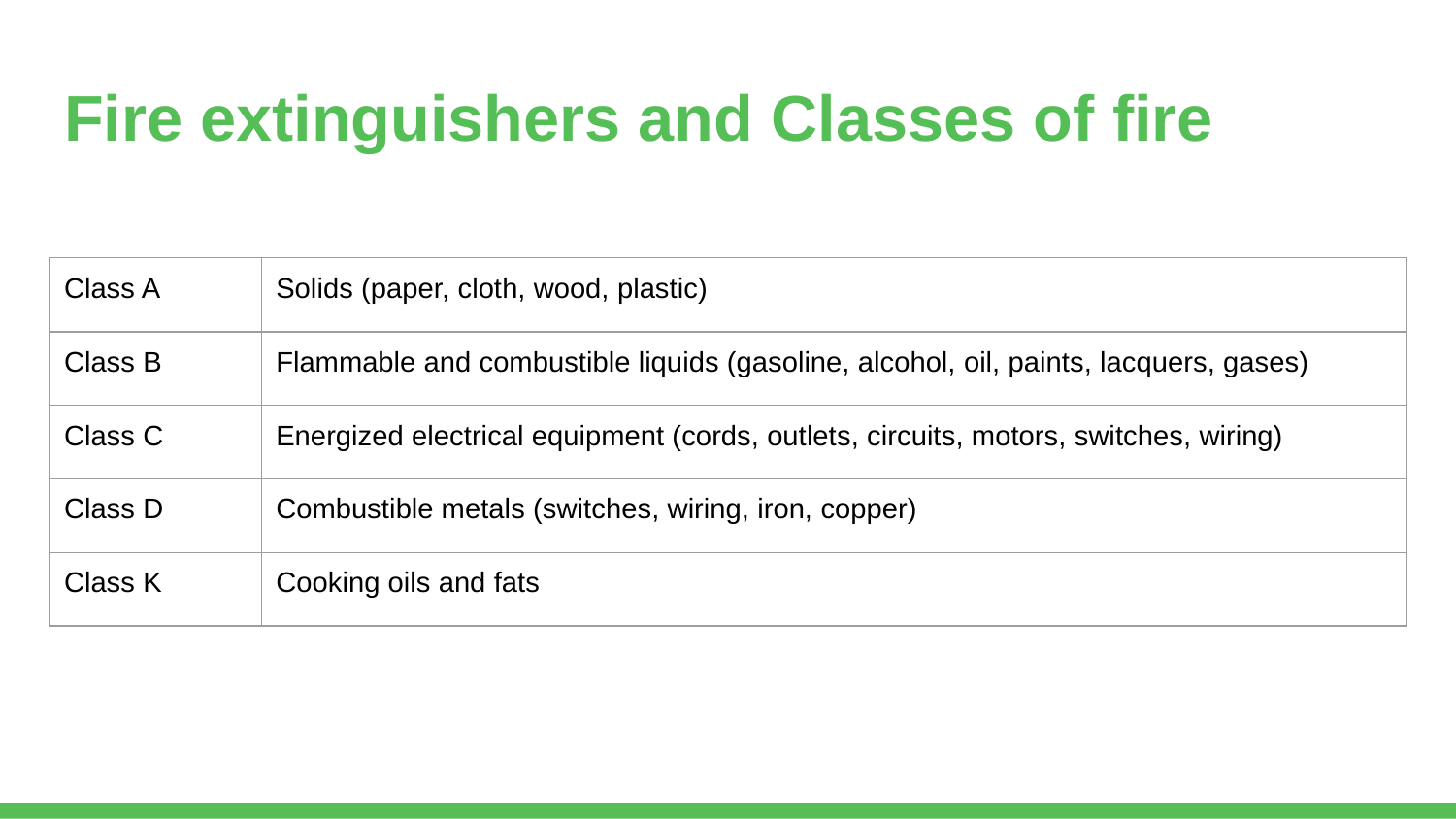

# Fire extinguishers and Classes of fire
| Class A | Solids (paper, cloth, wood, plastic) |
| --- | --- |
| Class B | Flammable and combustible liquids (gasoline, alcohol, oil, paints, lacquers, gases) |
| Class C | Energized electrical equipment (cords, outlets, circuits, motors, switches, wiring) |
| Class D | Combustible metals (switches, wiring, iron, copper) |
| Class K | Cooking oils and fats |